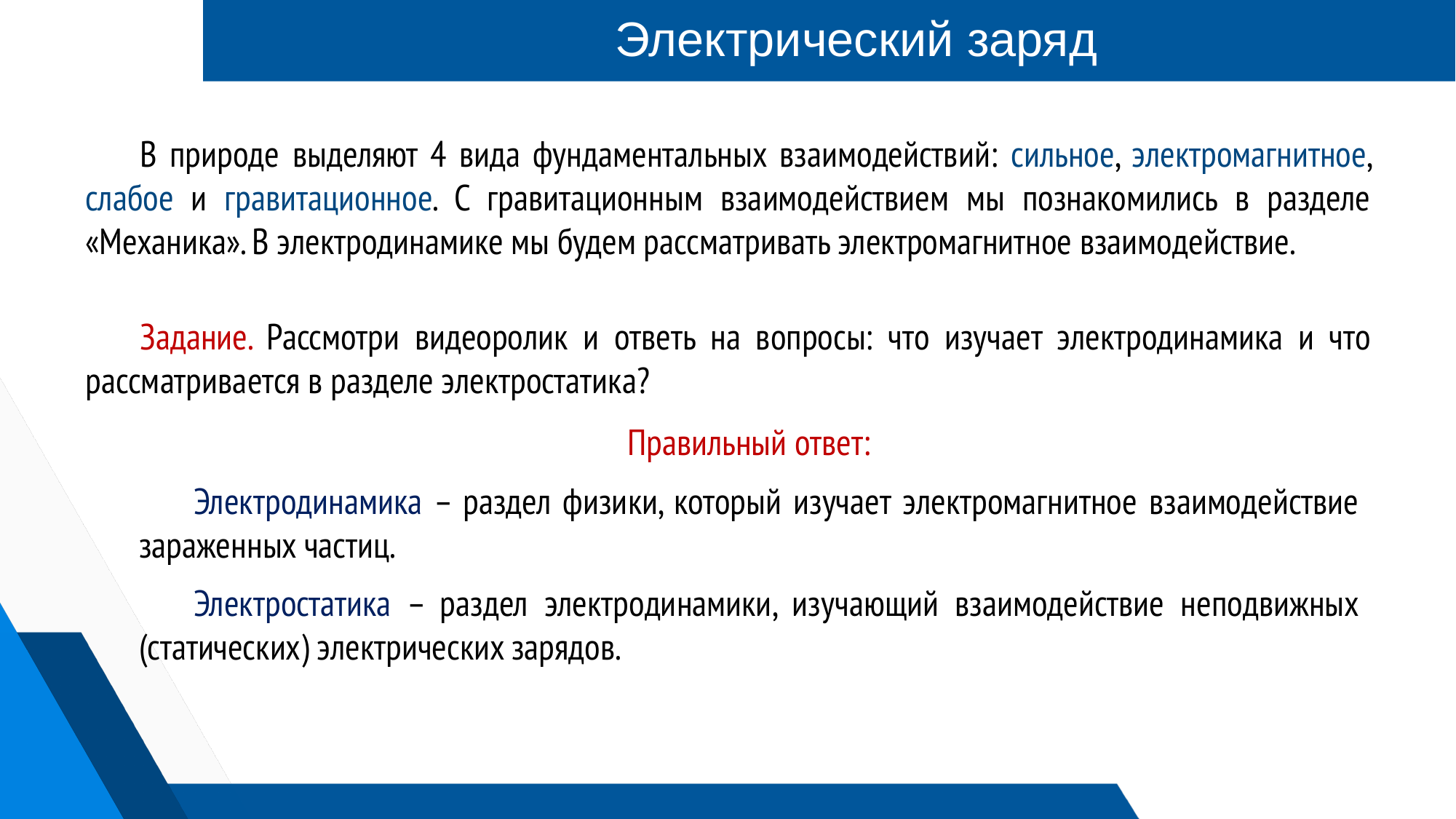

# Электрический заряд
В природе выделяют 4 вида фундаментальных взаимодействий: сильное, электромагнитное, слабое и гравитационное. С гравитационным взаимодействием мы познакомились в разделе «Механика». В электродинамике мы будем рассматривать электромагнитное взаимодействие.

Задание. Рассмотри видеоролик и ответь на вопросы: что изучает электродинамика и что рассматривается в разделе электростатика?

Правильный ответ:
Электродинамика – раздел физики, который изучает электромагнитное взаимодействие зараженных частиц.
Электростатика – раздел электродинамики, изучающий взаимодействие неподвижных (статических) электрических зарядов.